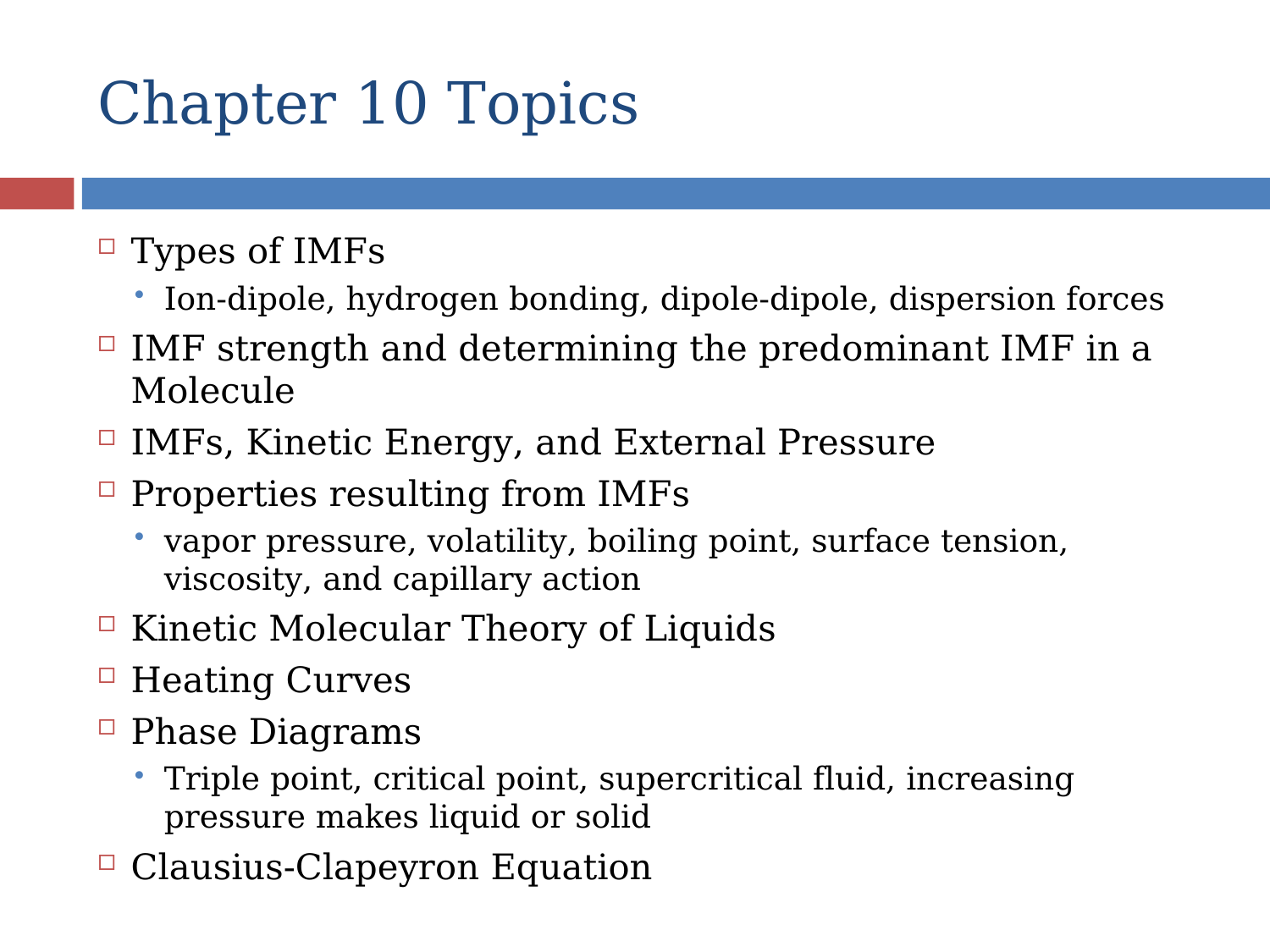

# Chapter 10 Topics
Types of IMFs
Ion-dipole, hydrogen bonding, dipole-dipole, dispersion forces
IMF strength and determining the predominant IMF in a Molecule
IMFs, Kinetic Energy, and External Pressure
Properties resulting from IMFs
vapor pressure, volatility, boiling point, surface tension, viscosity, and capillary action
Kinetic Molecular Theory of Liquids
Heating Curves
Phase Diagrams
Triple point, critical point, supercritical fluid, increasing pressure makes liquid or solid
Clausius-Clapeyron Equation